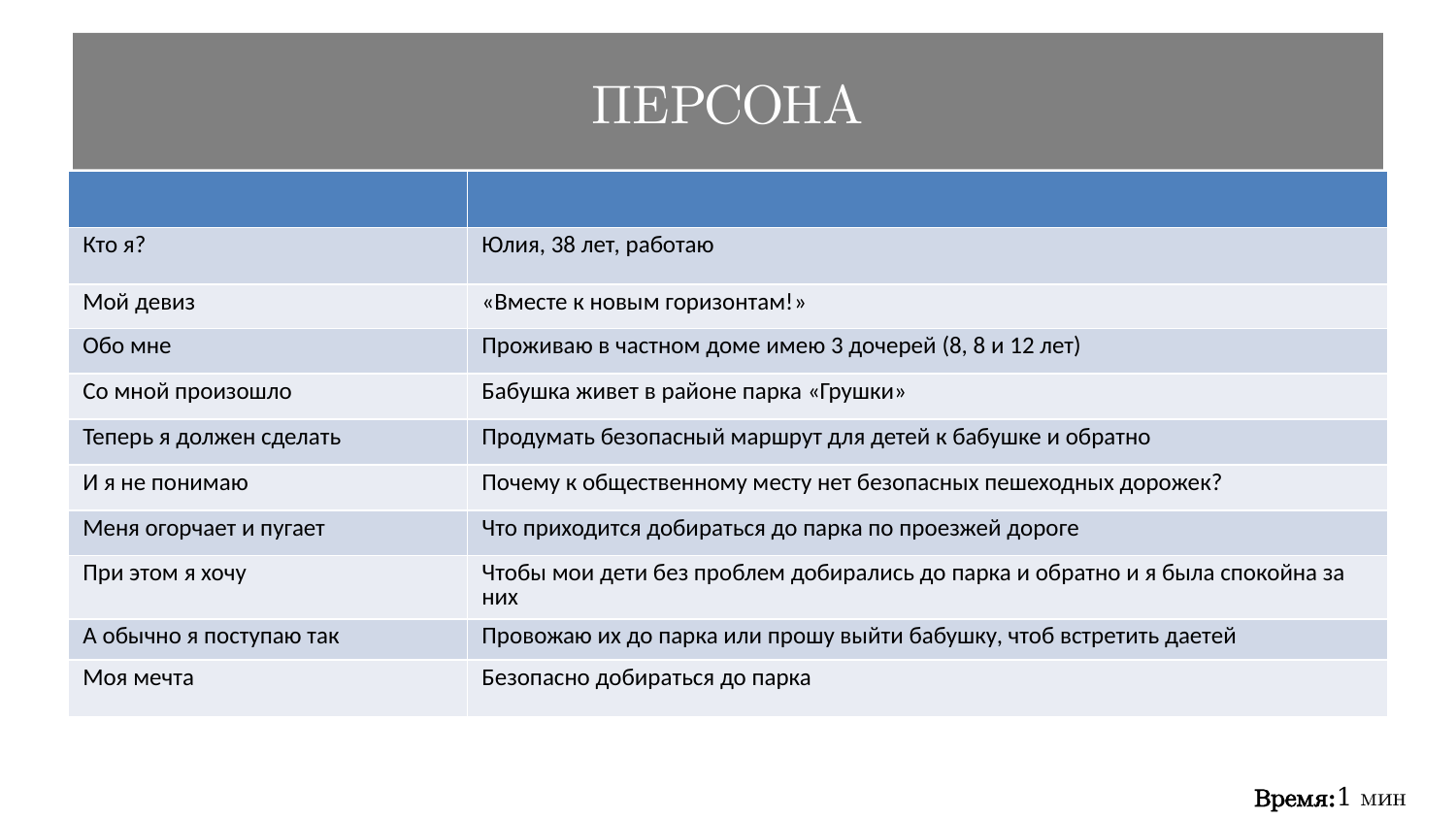

# ПЕРСОНА
|  |  |
| --- | --- |
| Кто я? | Юлия, 38 лет, работаю |
| Мой девиз | «Вместе к новым горизонтам!» |
| Обо мне | Проживаю в частном доме имею 3 дочерей (8, 8 и 12 лет) |
| Со мной произошло | Бабушка живет в районе парка «Грушки» |
| Теперь я должен сделать | Продумать безопасный маршрут для детей к бабушке и обратно |
| И я не понимаю | Почему к общественному месту нет безопасных пешеходных дорожек? |
| Меня огорчает и пугает | Что приходится добираться до парка по проезжей дороге |
| При этом я хочу | Чтобы мои дети без проблем добирались до парка и обратно и я была спокойна за них |
| А обычно я поступаю так | Провожаю их до парка или прошу выйти бабушку, чтоб встретить даетей |
| Моя мечта | Безопасно добираться до парка |

Время:1 мин